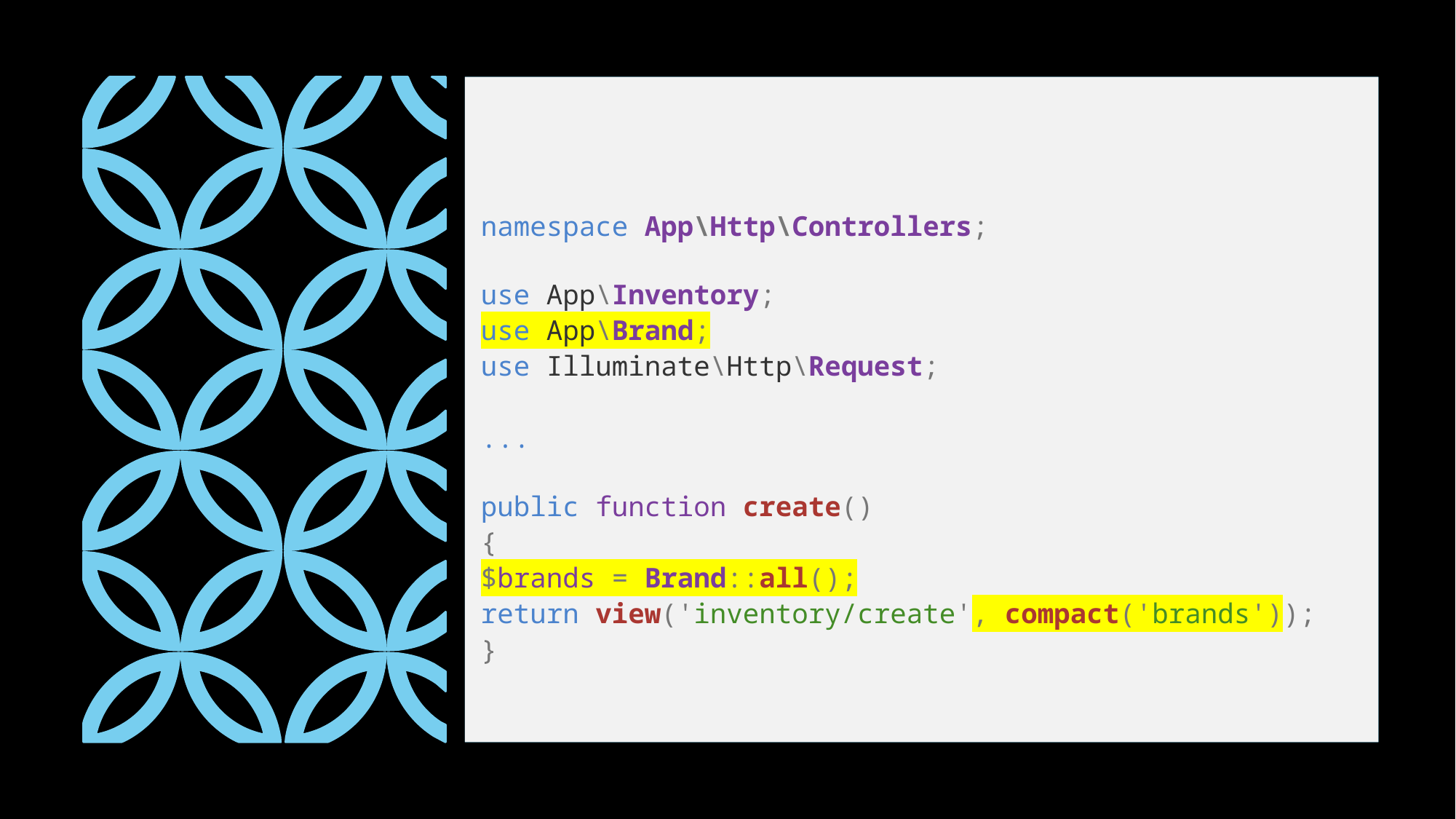

namespace App\Http\Controllers;
use App\Inventory;
use App\Brand;
use Illuminate\Http\Request;

...
public function create()
{
$brands = Brand::all();
return view('inventory/create', compact('brands'));
}